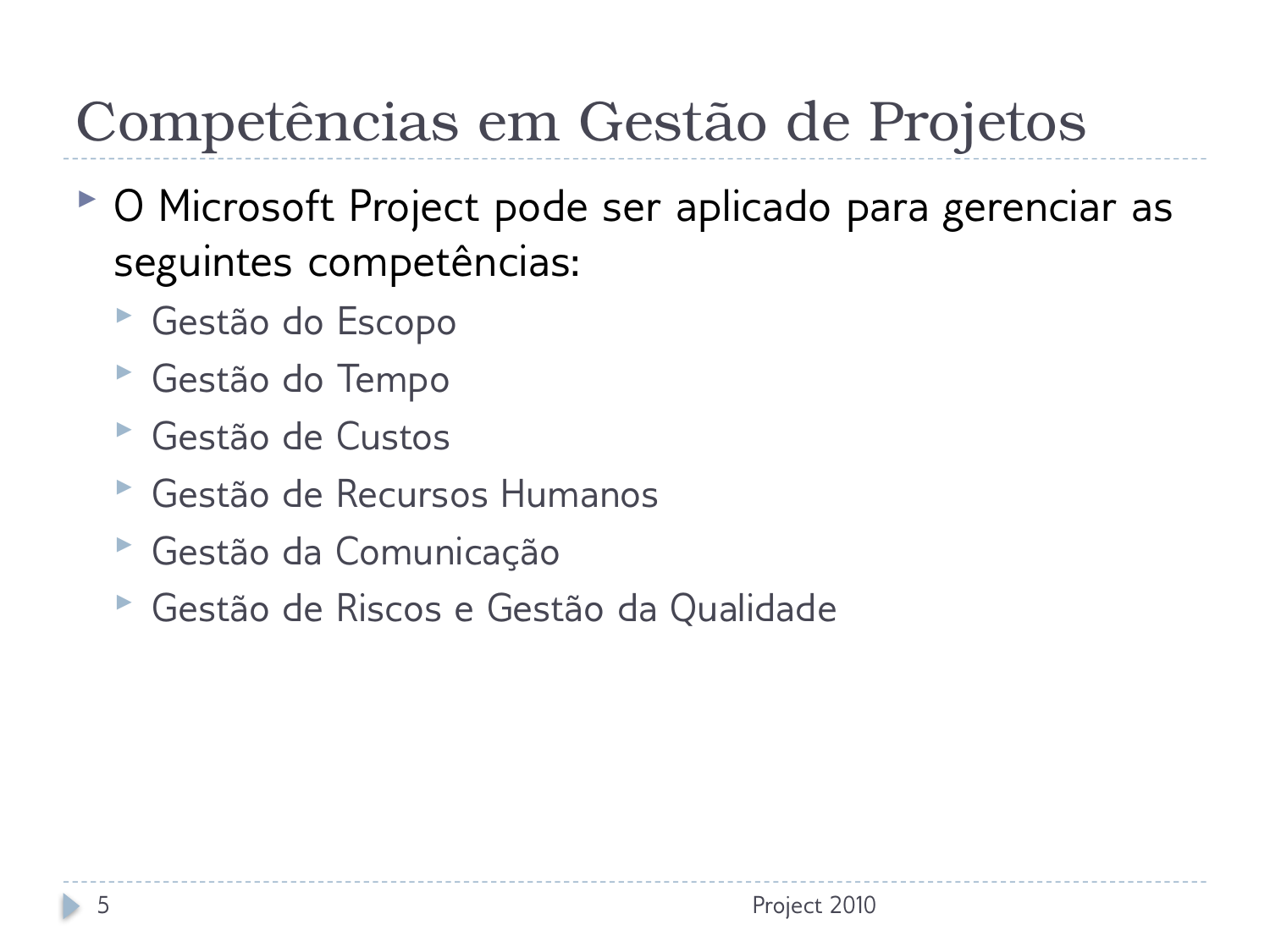

# Competências em Gestão de Projetos
O Microsoft Project pode ser aplicado para gerenciar as seguintes competências:
Gestão do Escopo
Gestão do Tempo
Gestão de Custos
Gestão de Recursos Humanos
Gestão da Comunicação
Gestão de Riscos e Gestão da Qualidade
5
Project 2010